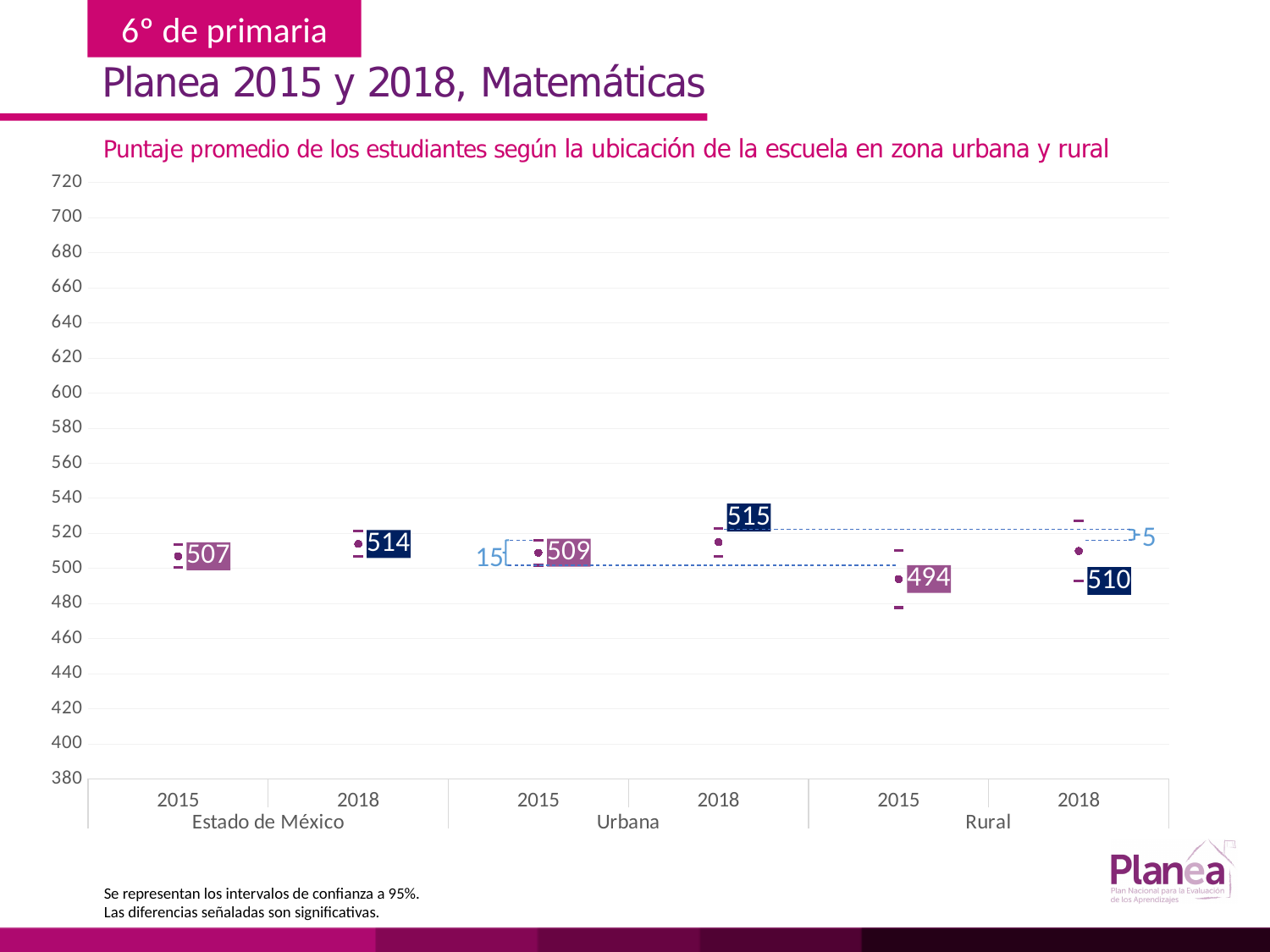

Planea 2015 y 2018, Matemáticas

Puntaje promedio de los estudiantes según la ubicación de la escuela en zona urbana y rural

### Chart

| Category |  |  |  |
|---|---|---|---|
| 2015 | 500.433 | 513.567 | 507.0 |
| 2018 | 506.836 | 521.164 | 514.0 |
| 2015 | 501.836 | 516.164 | 509.0 |
| 2018 | 507.04 | 522.96 | 515.0 |
| 2015 | 477.682 | 510.318 | 494.0 |
| 2018 | 492.886 | 527.114 | 510.0 |
5

15

Se representan los intervalos de confianza a 95%.
Las diferencias señaladas son significativas.